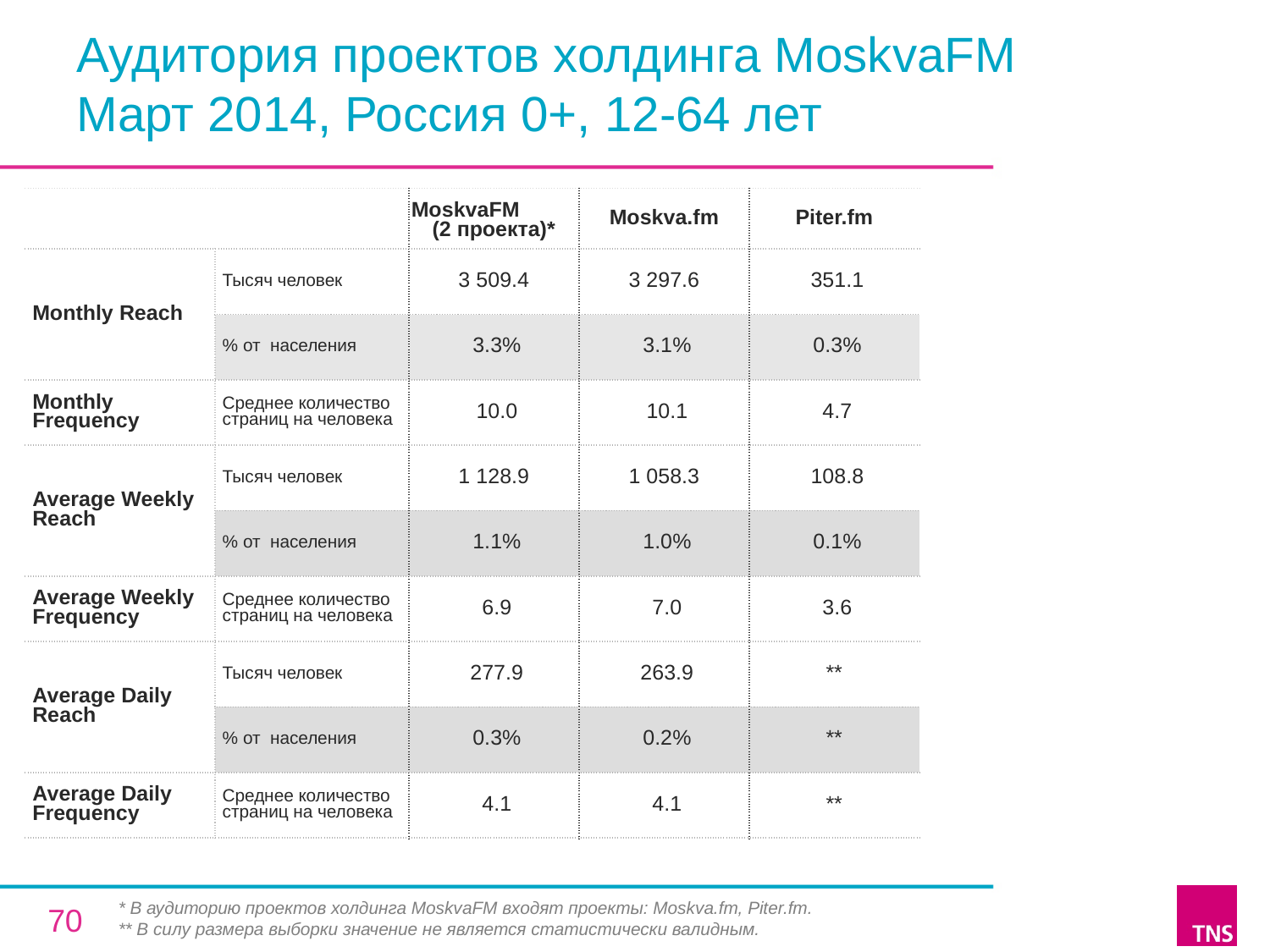

# Аудитория проектов холдинга MoskvaFM Март 2014, Россия 0+, 12-64 лет
|  |  | MoskvaFM (2 проекта)\* | Moskva.fm | Piter.fm |
| --- | --- | --- | --- | --- |
| Monthly Reach | Тысяч человек | 3 509.4 | 3 297.6 | 351.1 |
|  | % от населения | 3.3% | 3.1% | 0.3% |
| Monthly Frequency | Среднее количество страниц на человека | 10.0 | 10.1 | 4.7 |
| Average Weekly Reach | Тысяч человек | 1 128.9 | 1 058.3 | 108.8 |
|  | % от населения | 1.1% | 1.0% | 0.1% |
| Average Weekly Frequency | Среднее количество страниц на человека | 6.9 | 7.0 | 3.6 |
| Average Daily Reach | Тысяч человек | 277.9 | 263.9 | \*\* |
|  | % от населения | 0.3% | 0.2% | \*\* |
| Average Daily Frequency | Среднее количество страниц на человека | 4.1 | 4.1 | \*\* |
* В аудиторию проектов холдинга MoskvaFM входят проекты: Moskva.fm, Piter.fm.
** В силу размера выборки значение не является статистически валидным.
70